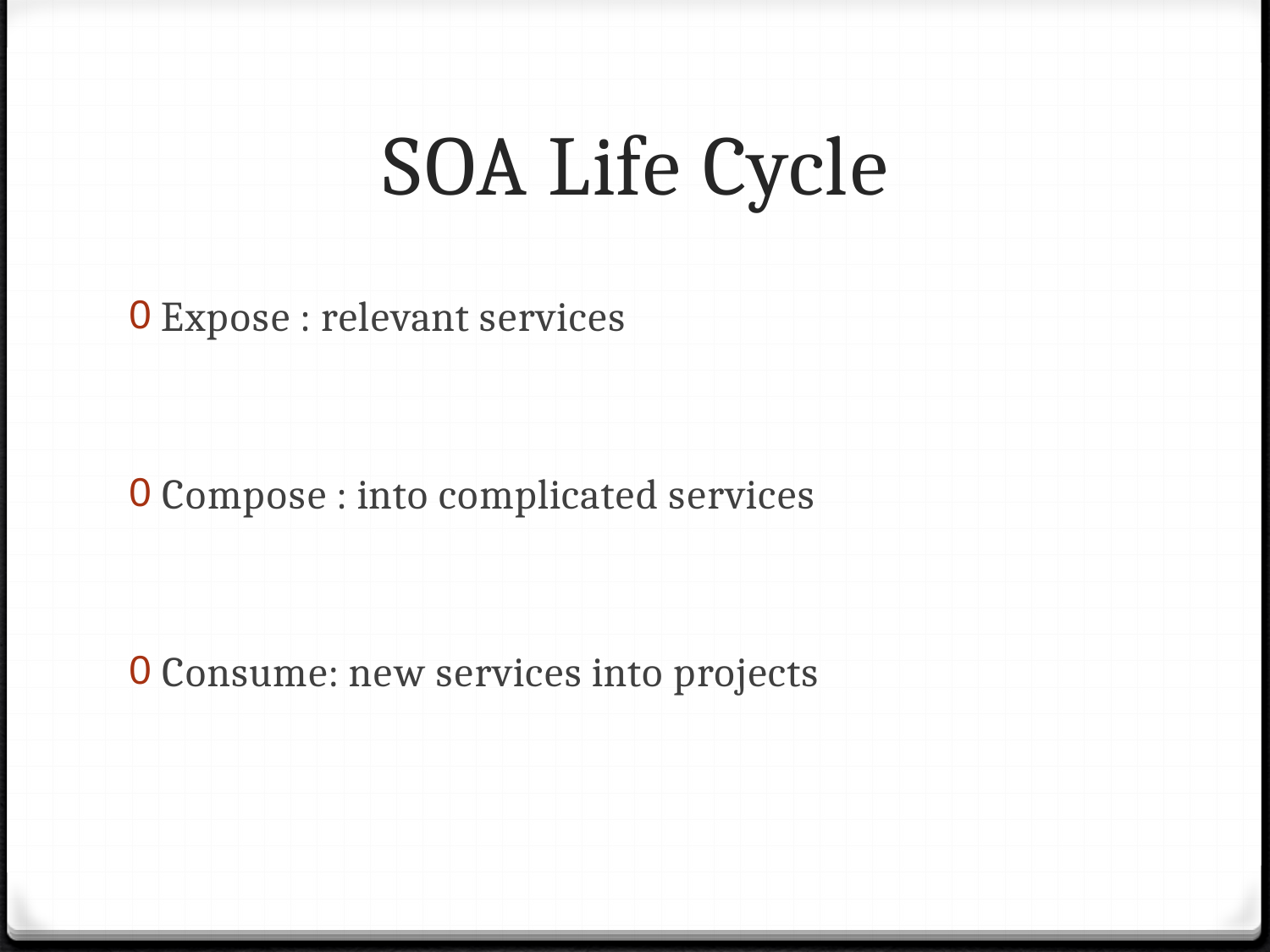

# SOA Life Cycle
Expose : relevant services

Compose : into complicated services

Consume: new services into projects